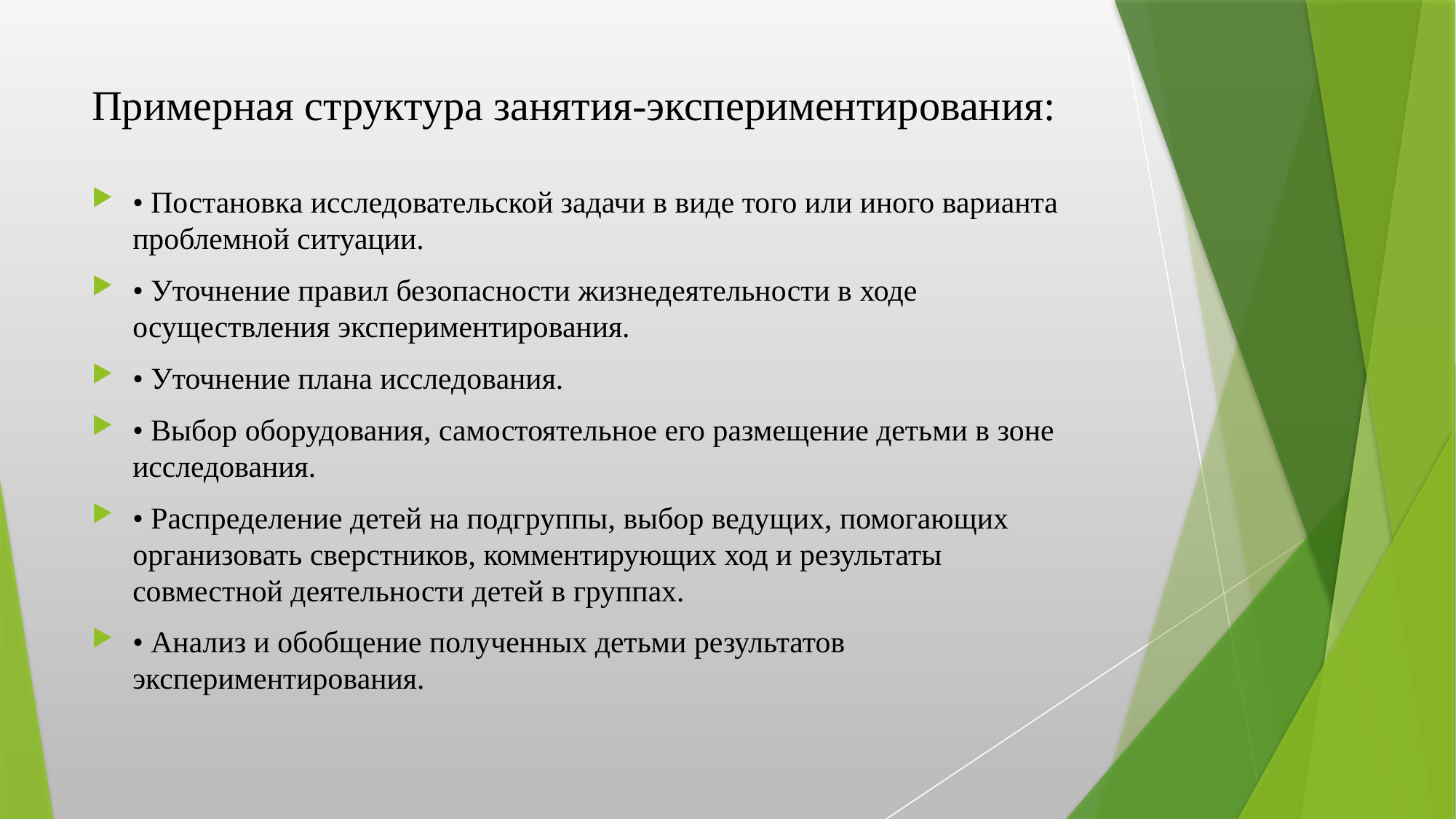

# Примерная структура занятия-экспериментирования:
• Постановка исследовательской задачи в виде того или иного варианта проблемной ситуации.
• Уточнение правил безопасности жизнедеятельности в ходе осуществления экспериментирования.
• Уточнение плана исследования.
• Выбор оборудования, самостоятельное его размещение детьми в зоне исследования.
• Распределение детей на подгруппы, выбор ведущих, помогающих организовать сверстников, комментирующих ход и результаты совместной деятельности детей в группах.
• Анализ и обобщение полученных детьми результатов экспериментирования.